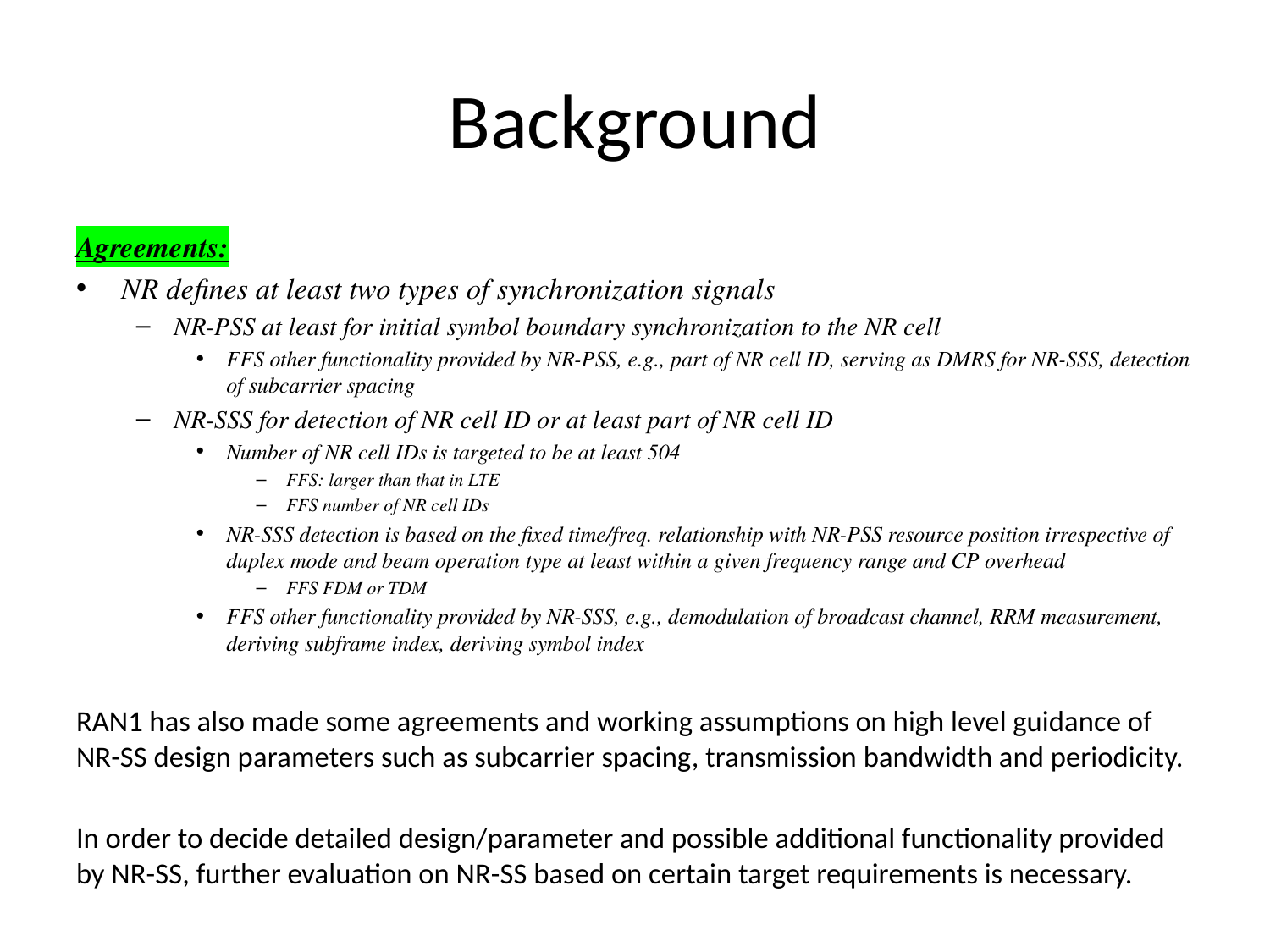

# Background
Agreements:
NR defines at least two types of synchronization signals
NR-PSS at least for initial symbol boundary synchronization to the NR cell
FFS other functionality provided by NR-PSS, e.g., part of NR cell ID, serving as DMRS for NR-SSS, detection of subcarrier spacing
NR-SSS for detection of NR cell ID or at least part of NR cell ID
Number of NR cell IDs is targeted to be at least 504
FFS: larger than that in LTE
FFS number of NR cell IDs
NR-SSS detection is based on the fixed time/freq. relationship with NR-PSS resource position irrespective of duplex mode and beam operation type at least within a given frequency range and CP overhead
FFS FDM or TDM
FFS other functionality provided by NR-SSS, e.g., demodulation of broadcast channel, RRM measurement, deriving subframe index, deriving symbol index

RAN1 has also made some agreements and working assumptions on high level guidance of NR-SS design parameters such as subcarrier spacing, transmission bandwidth and periodicity.

In order to decide detailed design/parameter and possible additional functionality provided by NR-SS, further evaluation on NR-SS based on certain target requirements is necessary.